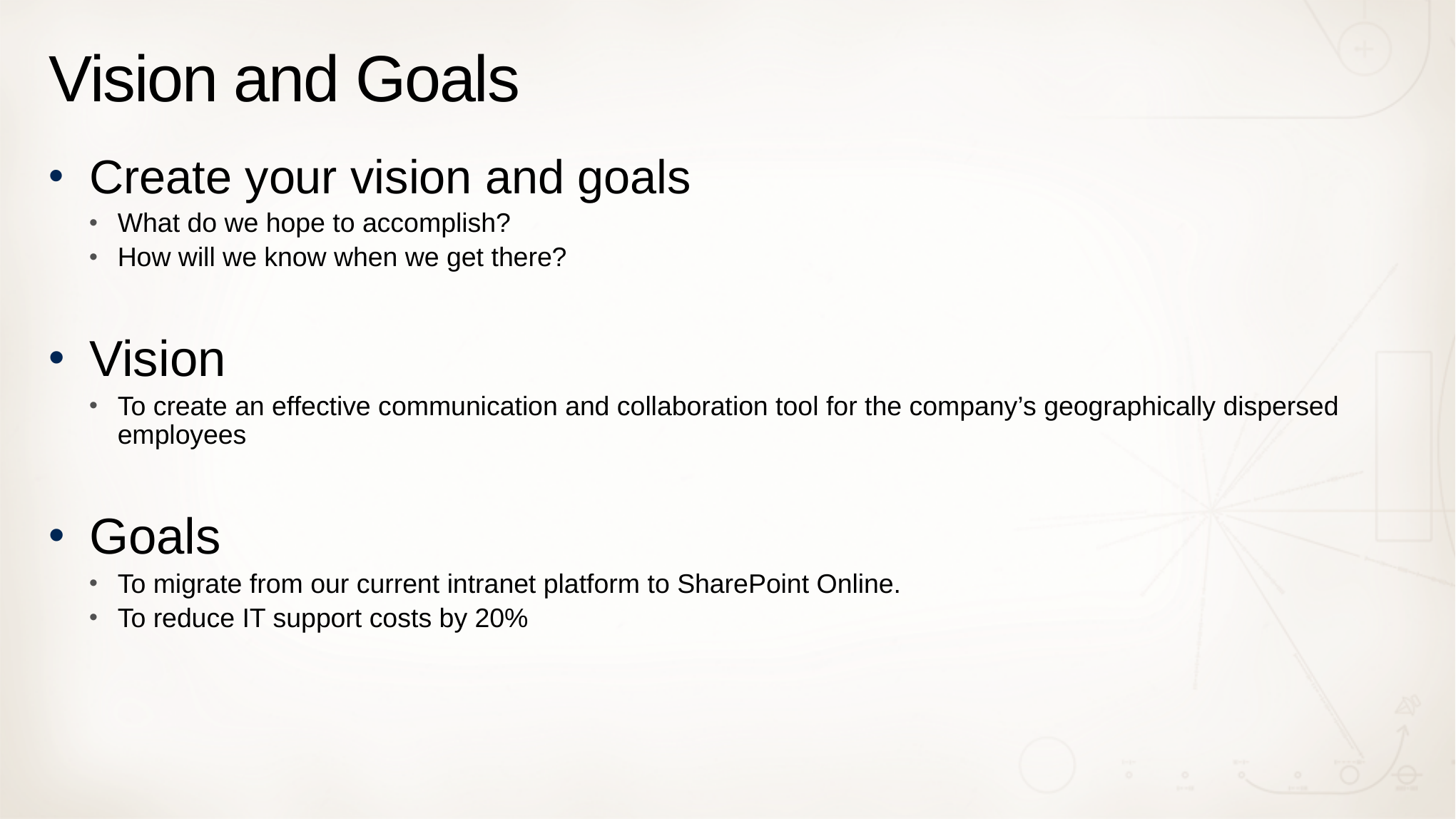

# Vision and Goals
Create your vision and goals
What do we hope to accomplish?
How will we know when we get there?

Vision
To create an effective communication and collaboration tool for the company’s geographically dispersed employees

Goals
To migrate from our current intranet platform to SharePoint Online.
To reduce IT support costs by 20%